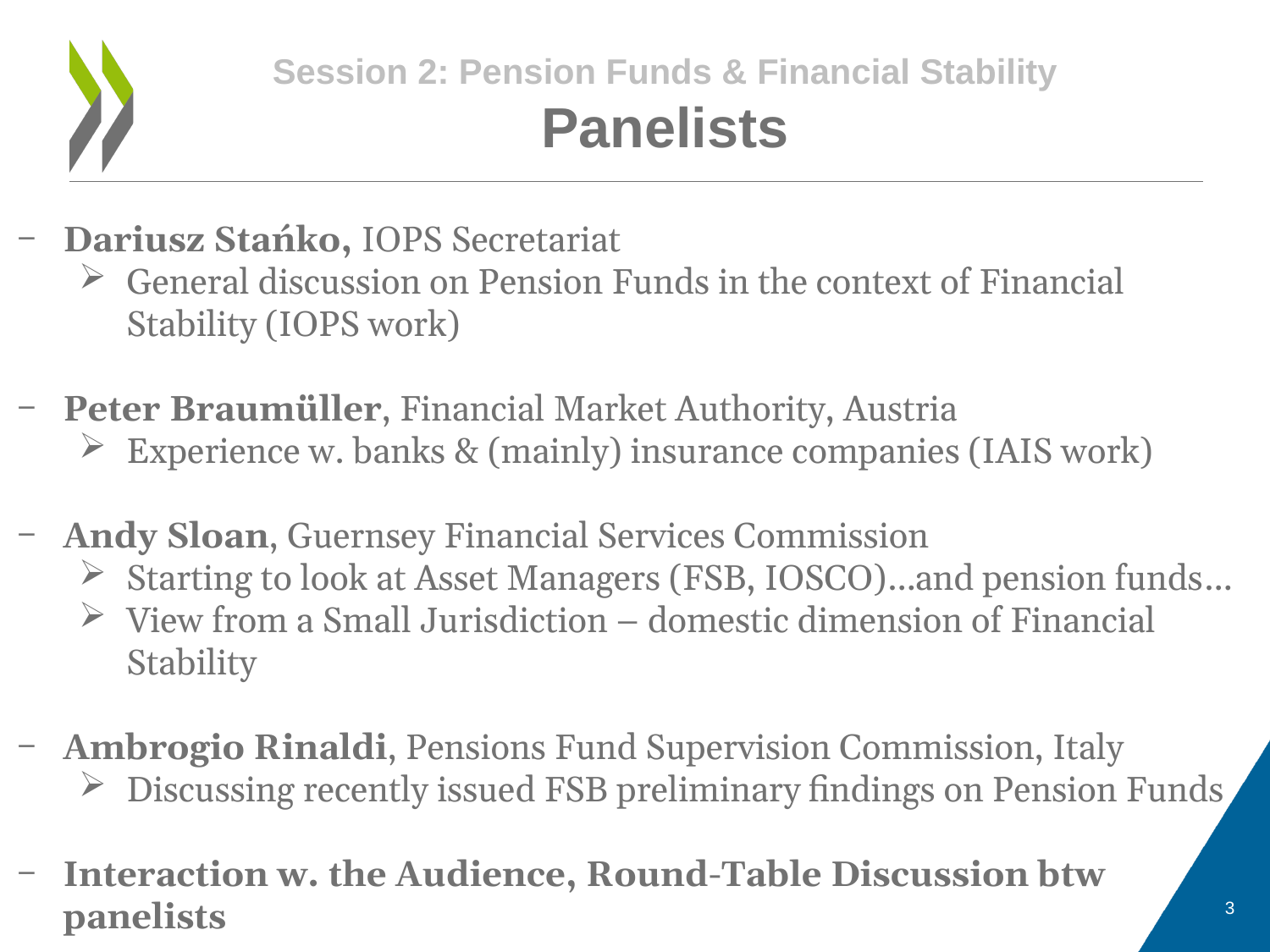

# Session 2: Pension Funds & Financial Stability Panelists
Dariusz Stańko, IOPS Secretariat
General discussion on Pension Funds in the context of Financial Stability (IOPS work)

Peter Braumüller, Financial Market Authority, Austria
Experience w. banks & (mainly) insurance companies (IAIS work)

Andy Sloan, Guernsey Financial Services Commission
Starting to look at Asset Managers (FSB, IOSCO)…and pension funds…
View from a Small Jurisdiction – domestic dimension of Financial Stability

Ambrogio Rinaldi, Pensions Fund Supervision Commission, Italy
Discussing recently issued FSB preliminary findings on Pension Funds

Interaction w. the Audience, Round-Table Discussion btw panelists

3